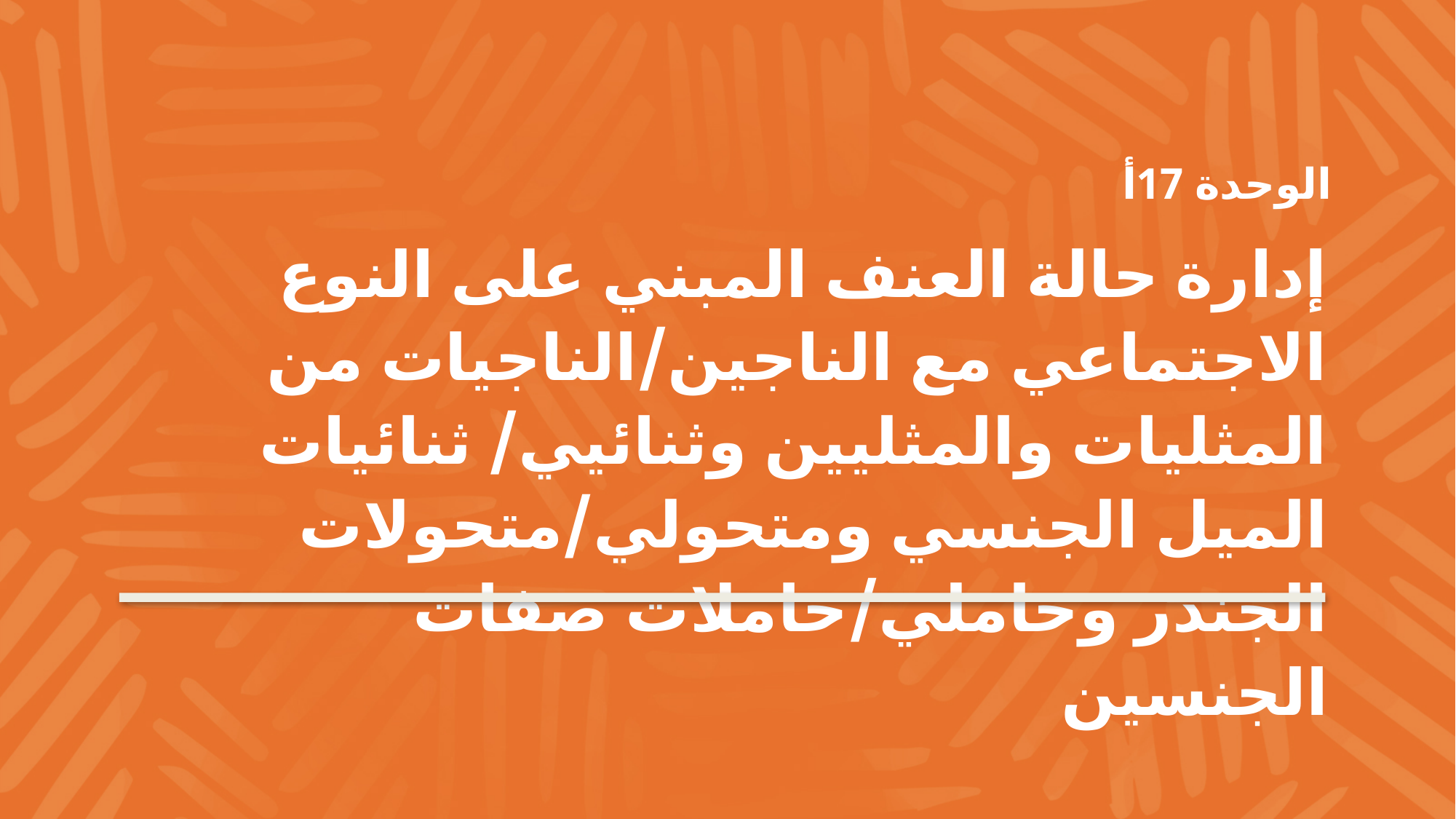

الوحدة 17أ

إدارة حالة العنف المبني على النوع الاجتماعي مع الناجين/الناجيات من المثليات والمثليين وثنائيي/ ثنائيات الميل الجنسي ومتحولي/متحولات الجندر وحاملي/حاملات صفات الجنسين